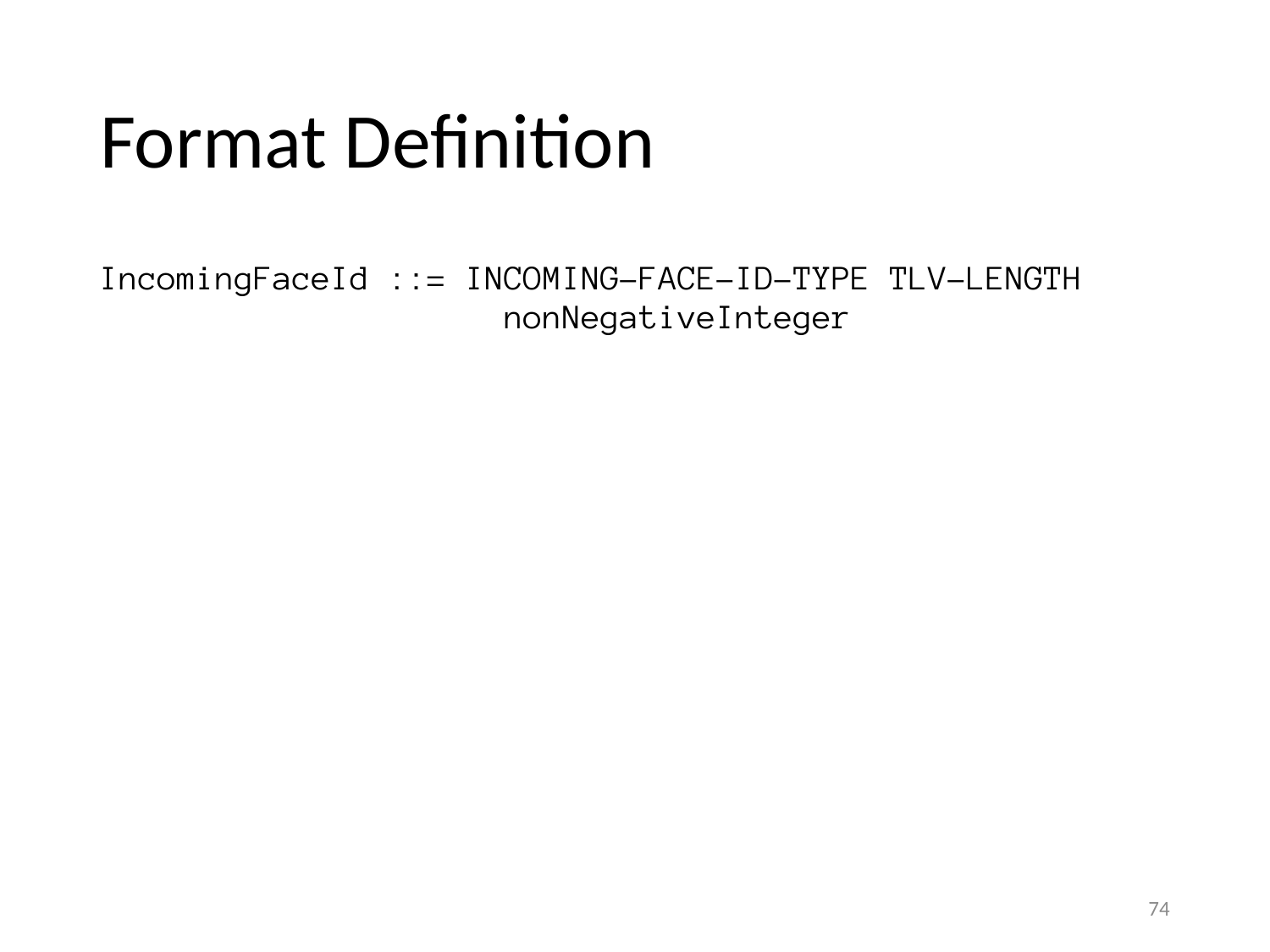

# Format Definition
IncomingFaceId ::= INCOMING-FACE-ID-TYPE TLV-LENGTH
                     nonNegativeInteger
74